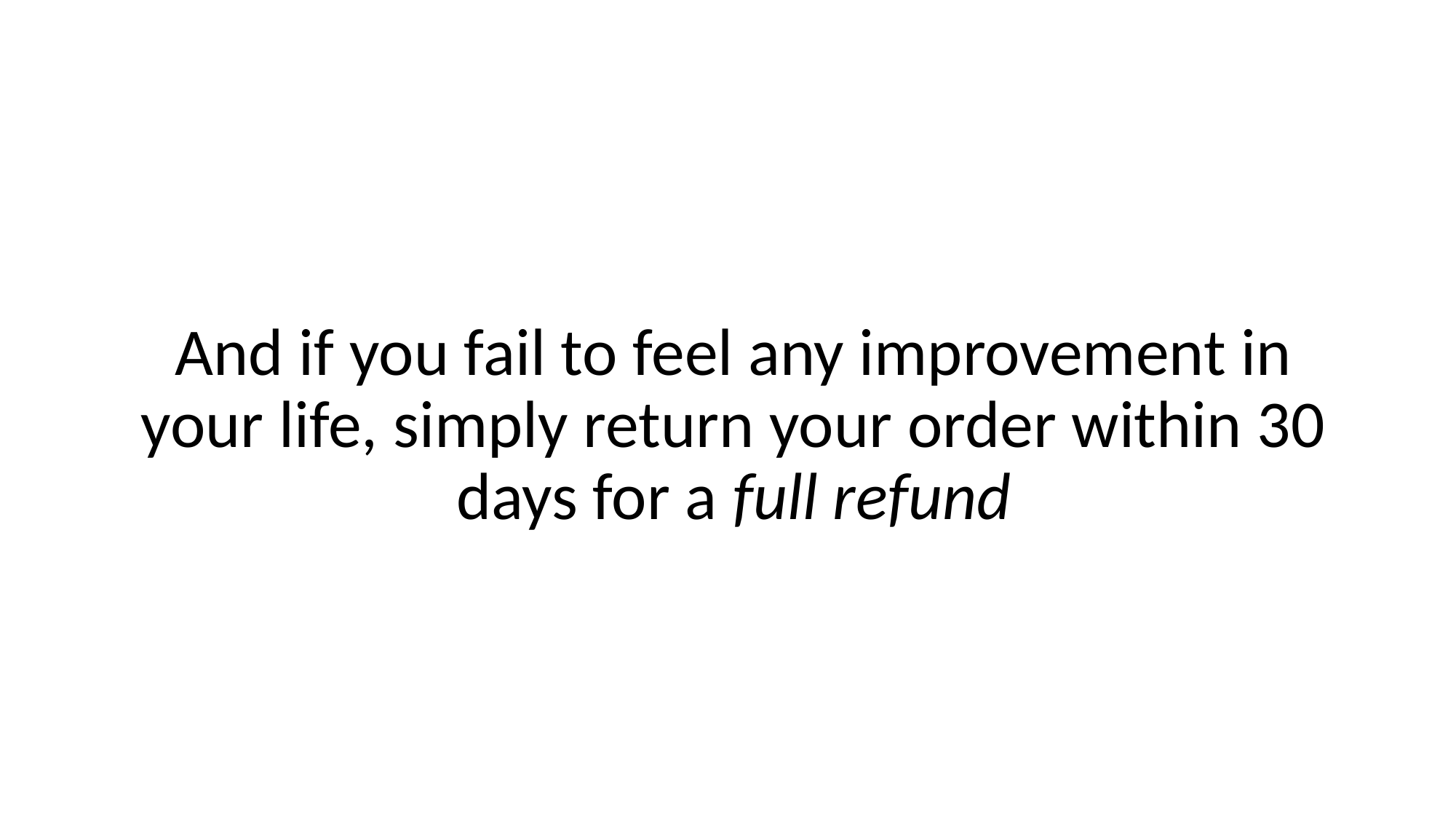

And if you fail to feel any improvement in your life, simply return your order within 30 days for a full refund